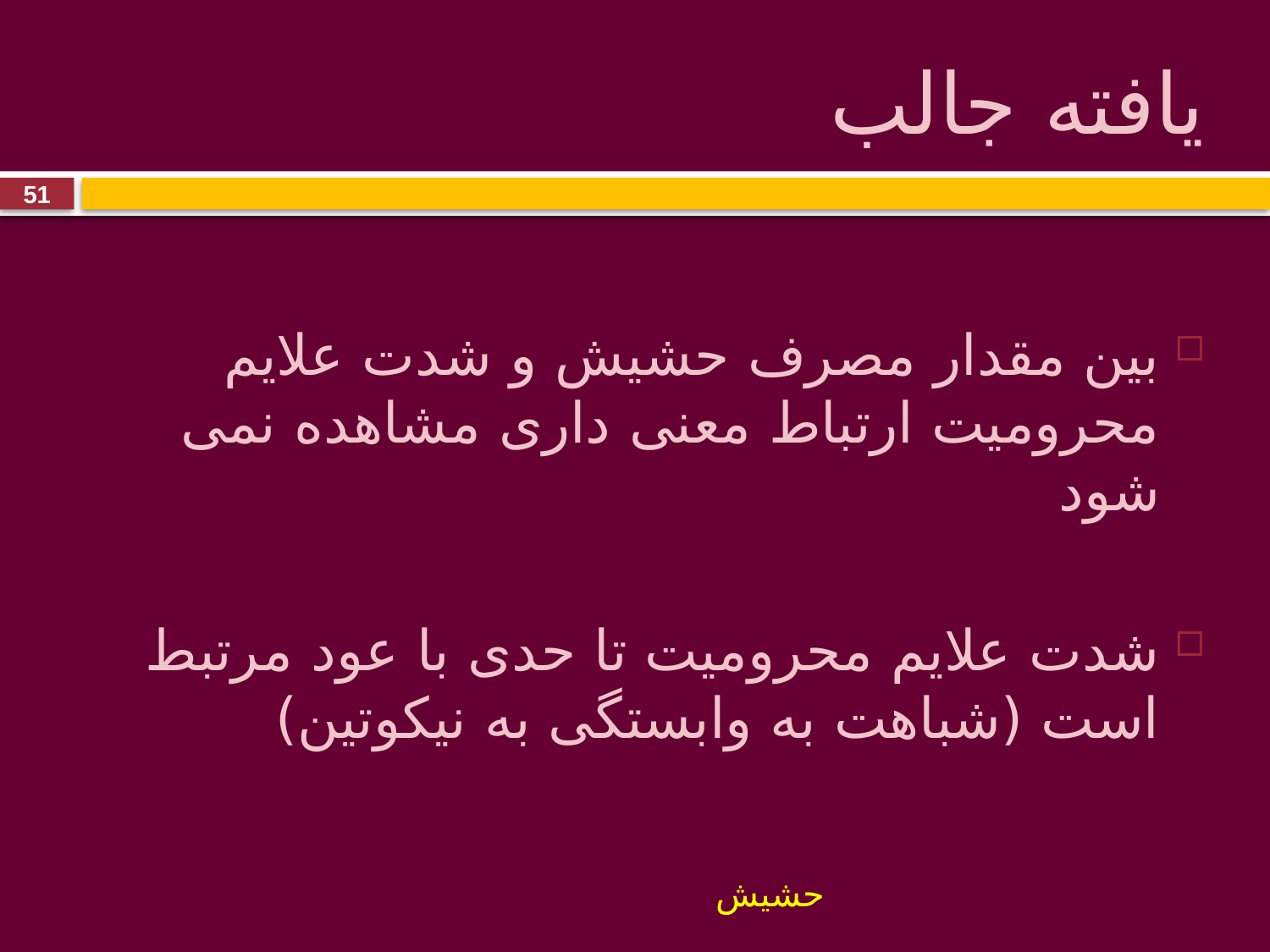

# یافته جالب
51
بین مقدار مصرف حشیش و شدت علایم محرومیت ارتباط معنی داری مشاهده نمی شود

شدت علایم محرومیت تا حدی با عود مرتبط است (شباهت به وابستگی به نیکوتین)
حشیش